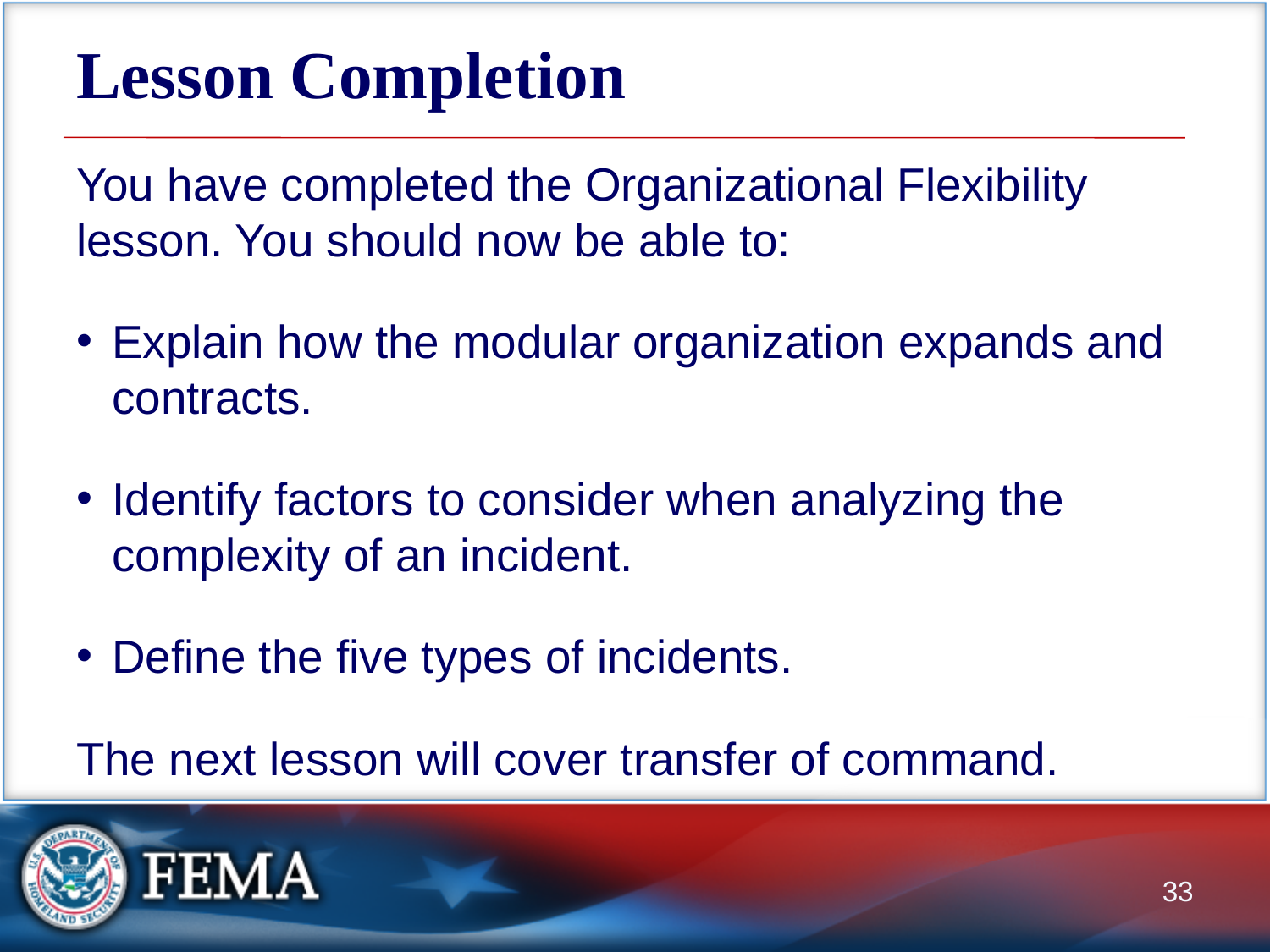

# Lesson Completion
You have completed the Organizational Flexibility lesson. You should now be able to:
Explain how the modular organization expands and contracts.
Identify factors to consider when analyzing the complexity of an incident.
Define the five types of incidents.
The next lesson will cover transfer of command.
33